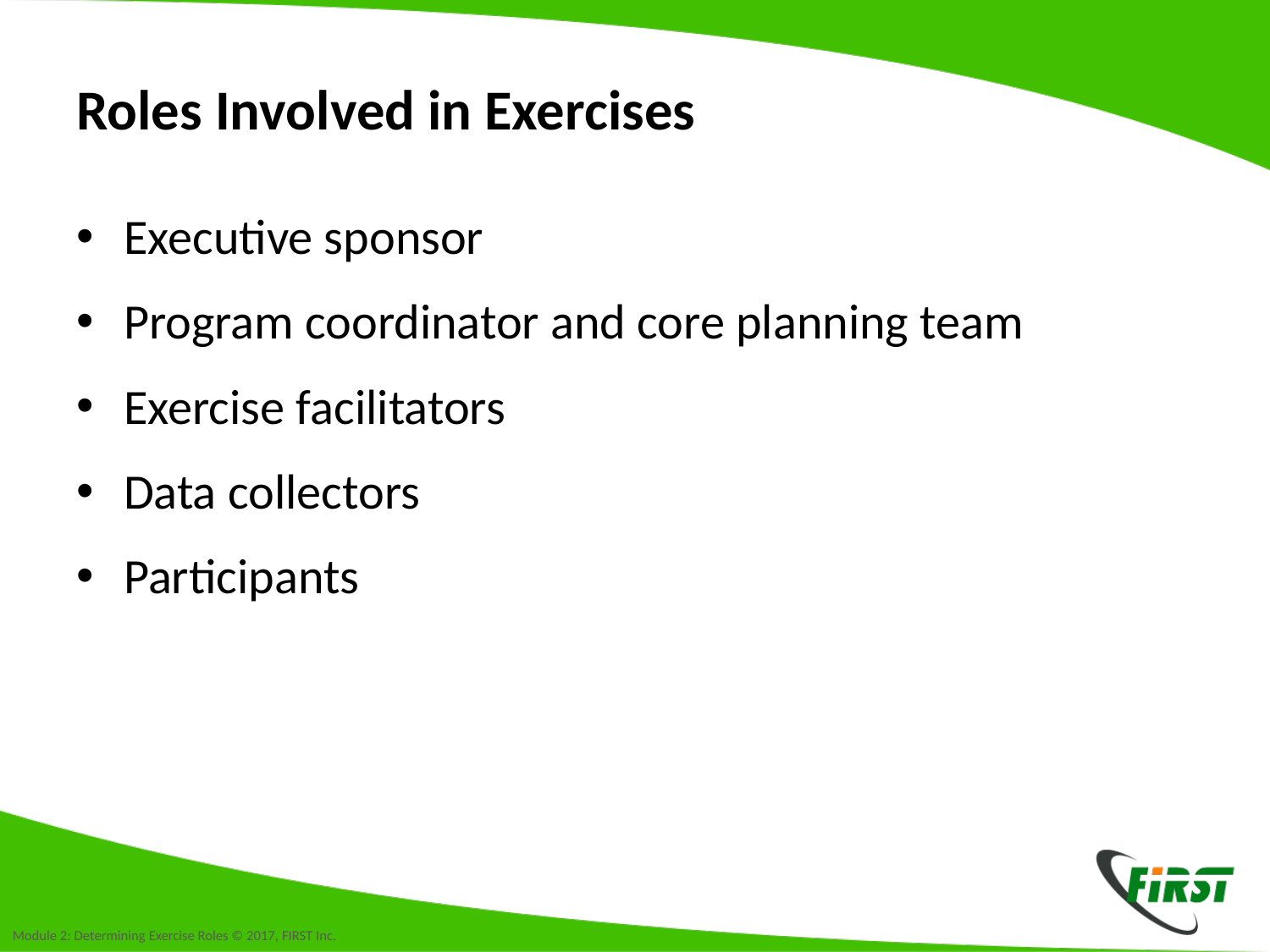

# Roles Involved in Exercises
Executive sponsor
Program coordinator and core planning team
Exercise facilitators
Data collectors
Participants